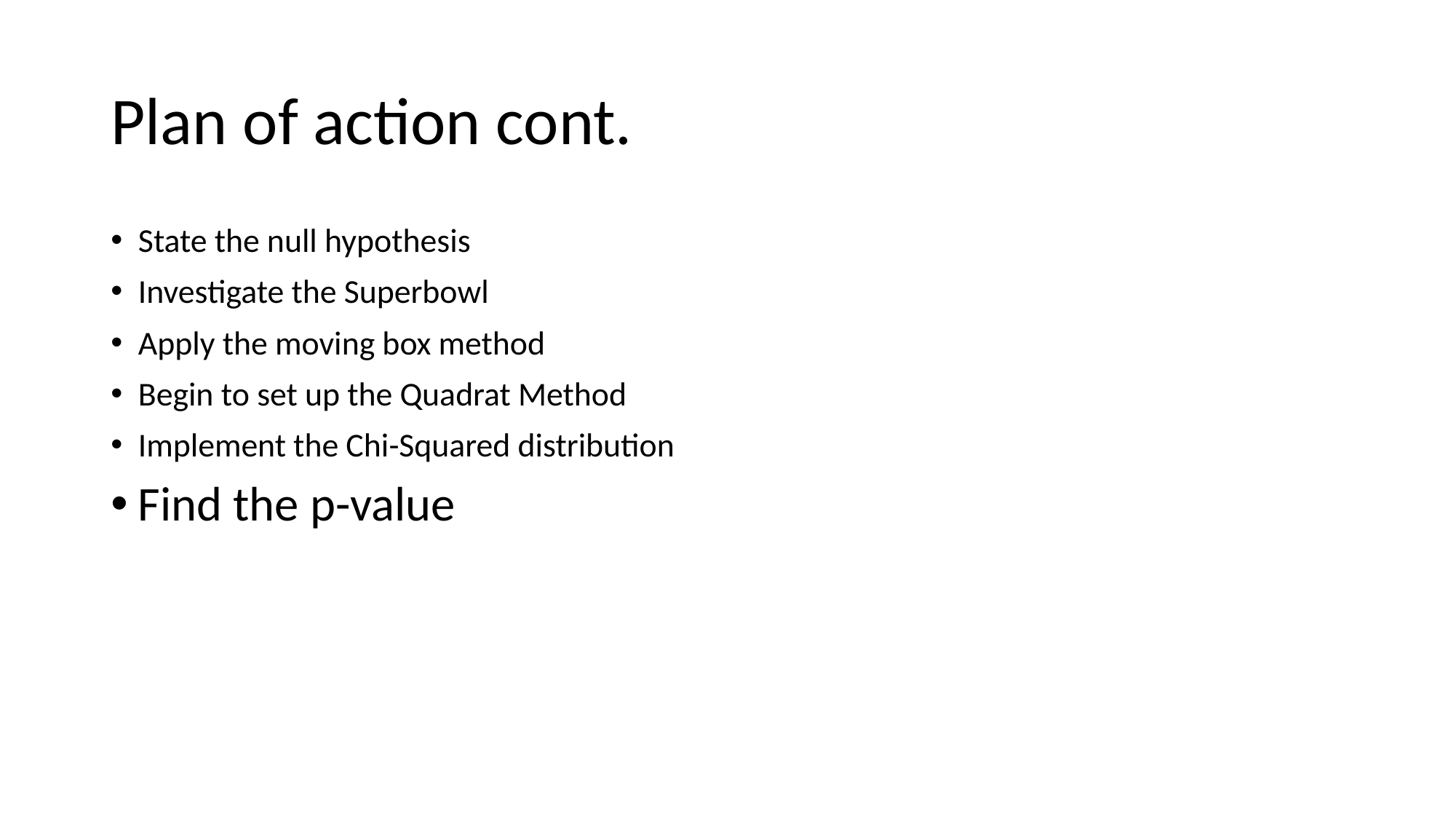

# Plan of action cont.
State the null hypothesis
Investigate the Superbowl
Apply the moving box method
Begin to set up the Quadrat Method
Implement the Chi-Squared distribution
Find the p-value